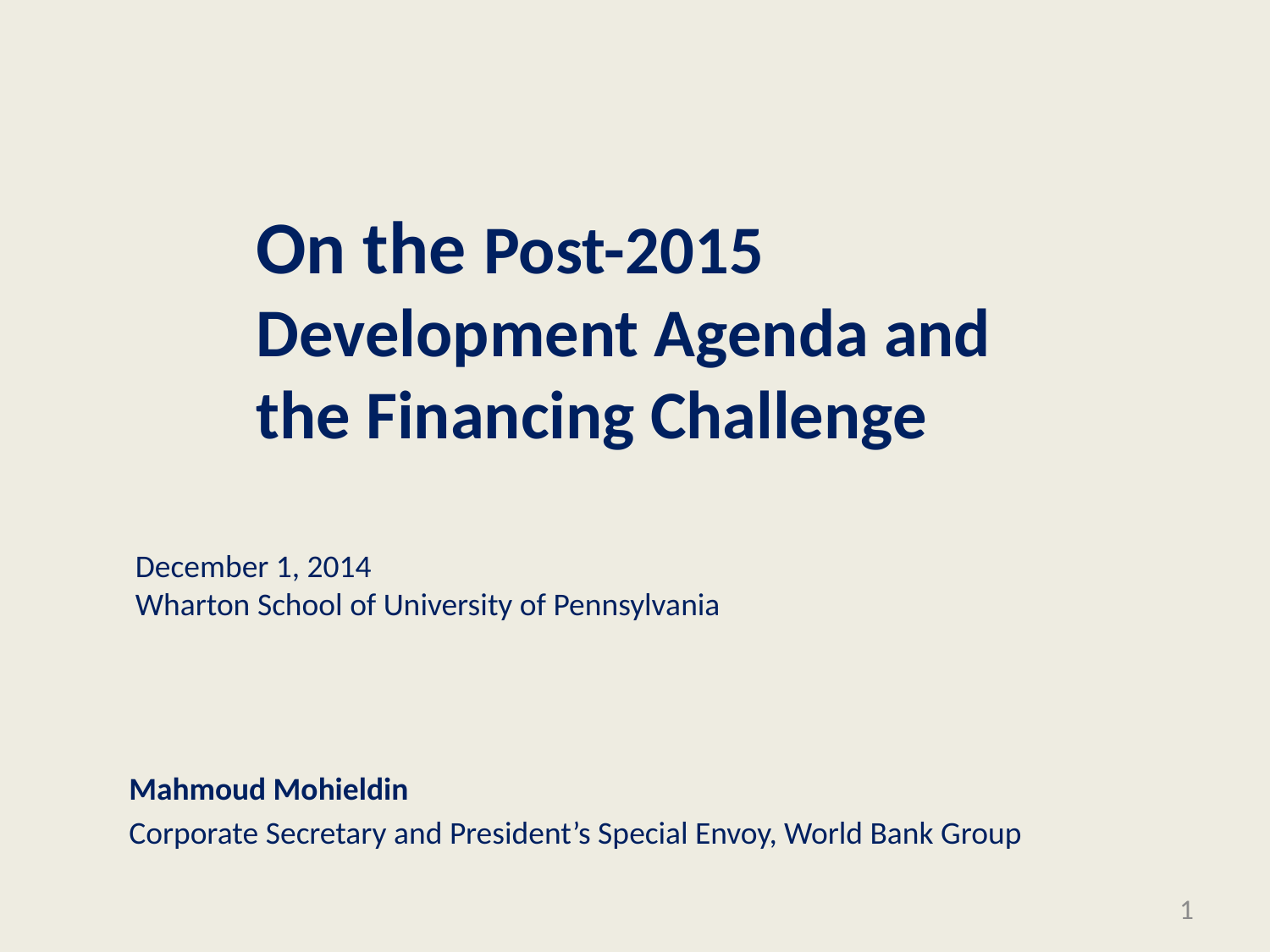

# On the Post-2015 Development Agenda and the Financing Challenge
December 1, 2014
Wharton School of University of Pennsylvania
Mahmoud Mohieldin
Corporate Secretary and President’s Special Envoy, World Bank Group

1